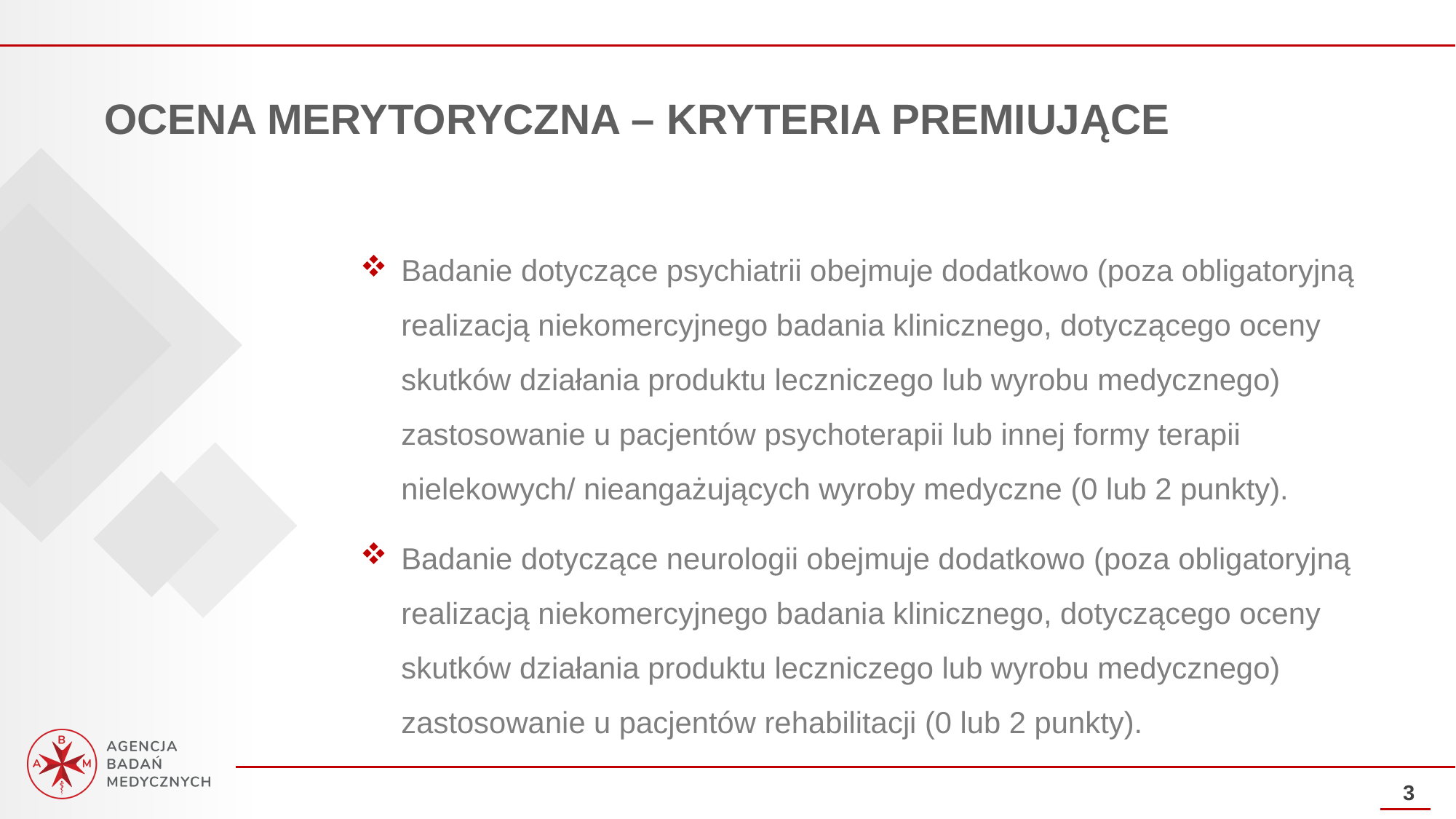

OCENA MERYTORYCZNA – KRYTERIA PREMIUJĄCE

Badanie dotyczące psychiatrii obejmuje dodatkowo (poza obligatoryjną realizacją niekomercyjnego badania klinicznego, dotyczącego oceny skutków działania produktu leczniczego lub wyrobu medycznego) zastosowanie u pacjentów psychoterapii lub innej formy terapii nielekowych/ nieangażujących wyroby medyczne (0 lub 2 punkty).
Badanie dotyczące neurologii obejmuje dodatkowo (poza obligatoryjną realizacją niekomercyjnego badania klinicznego, dotyczącego oceny skutków działania produktu leczniczego lub wyrobu medycznego) zastosowanie u pacjentów rehabilitacji (0 lub 2 punkty).

3